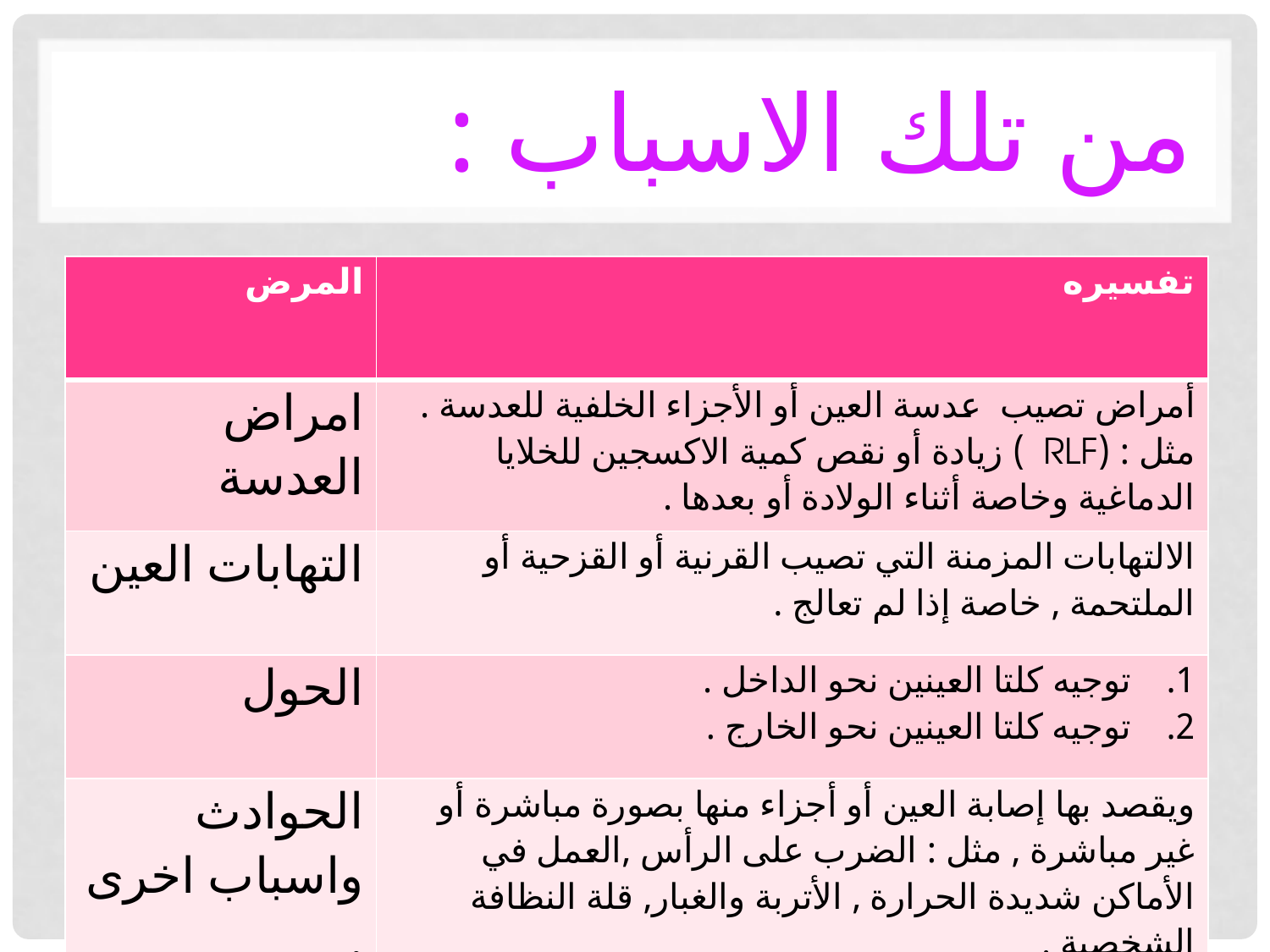

# من تلك الاسباب :
| المرض | تفسيره |
| --- | --- |
| امراض العدسة | أمراض تصيب عدسة العين أو الأجزاء الخلفية للعدسة . مثل : (RLF ) زيادة أو نقص كمية الاكسجين للخلايا الدماغية وخاصة أثناء الولادة أو بعدها . |
| التهابات العين | الالتهابات المزمنة التي تصيب القرنية أو القزحية أو الملتحمة , خاصة إذا لم تعالج . |
| الحول | توجيه كلتا العينين نحو الداخل . توجيه كلتا العينين نحو الخارج . |
| الحوادث واسباب اخرى . | ويقصد بها إصابة العين أو أجزاء منها بصورة مباشرة أو غير مباشرة , مثل : الضرب على الرأس ,العمل في الأماكن شديدة الحرارة , الأتربة والغبار, قلة النظافة الشخصية . |